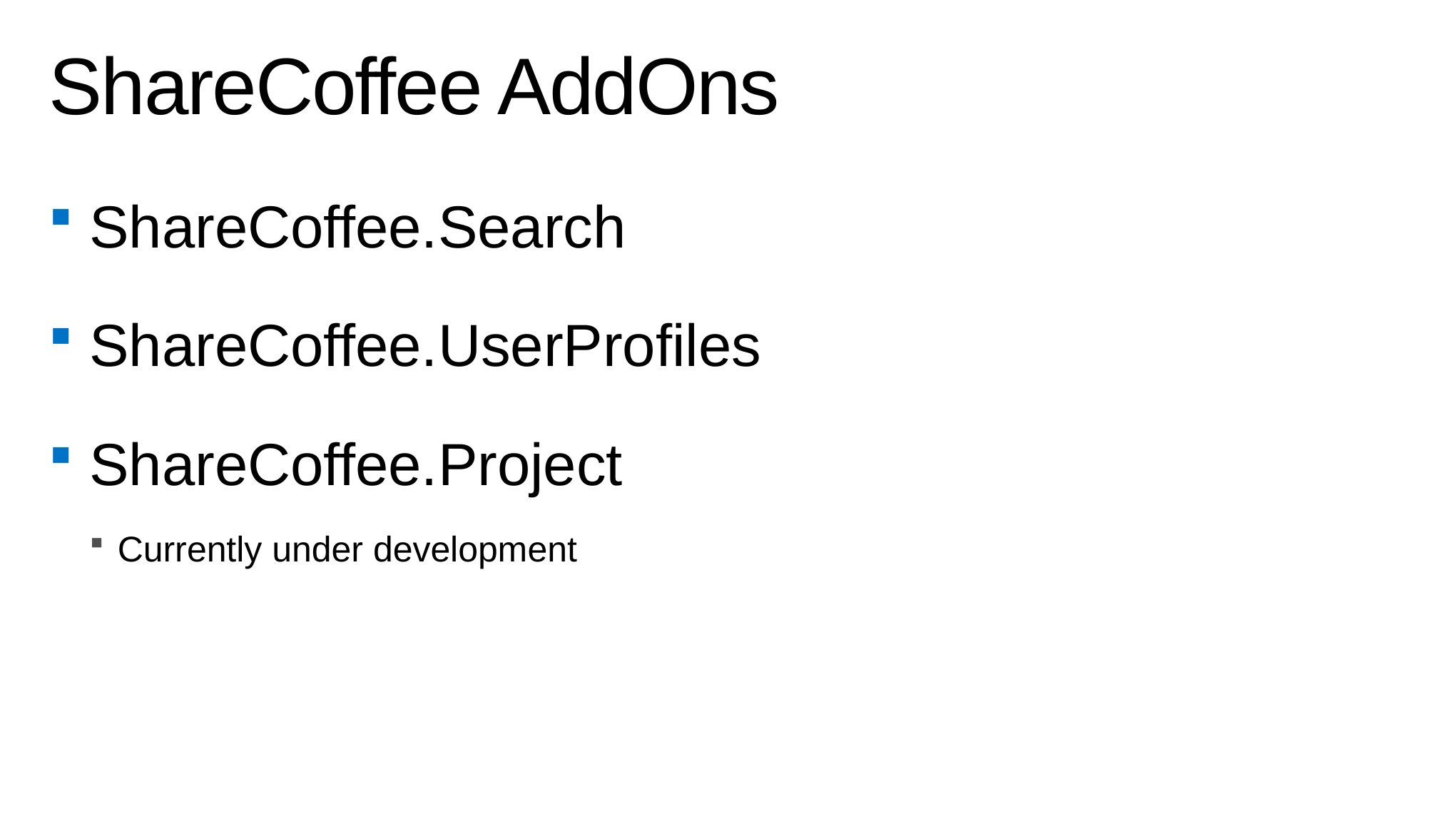

# ShareCoffee AddOns
ShareCoffee.Search
ShareCoffee.UserProfiles
ShareCoffee.Project
Currently under development